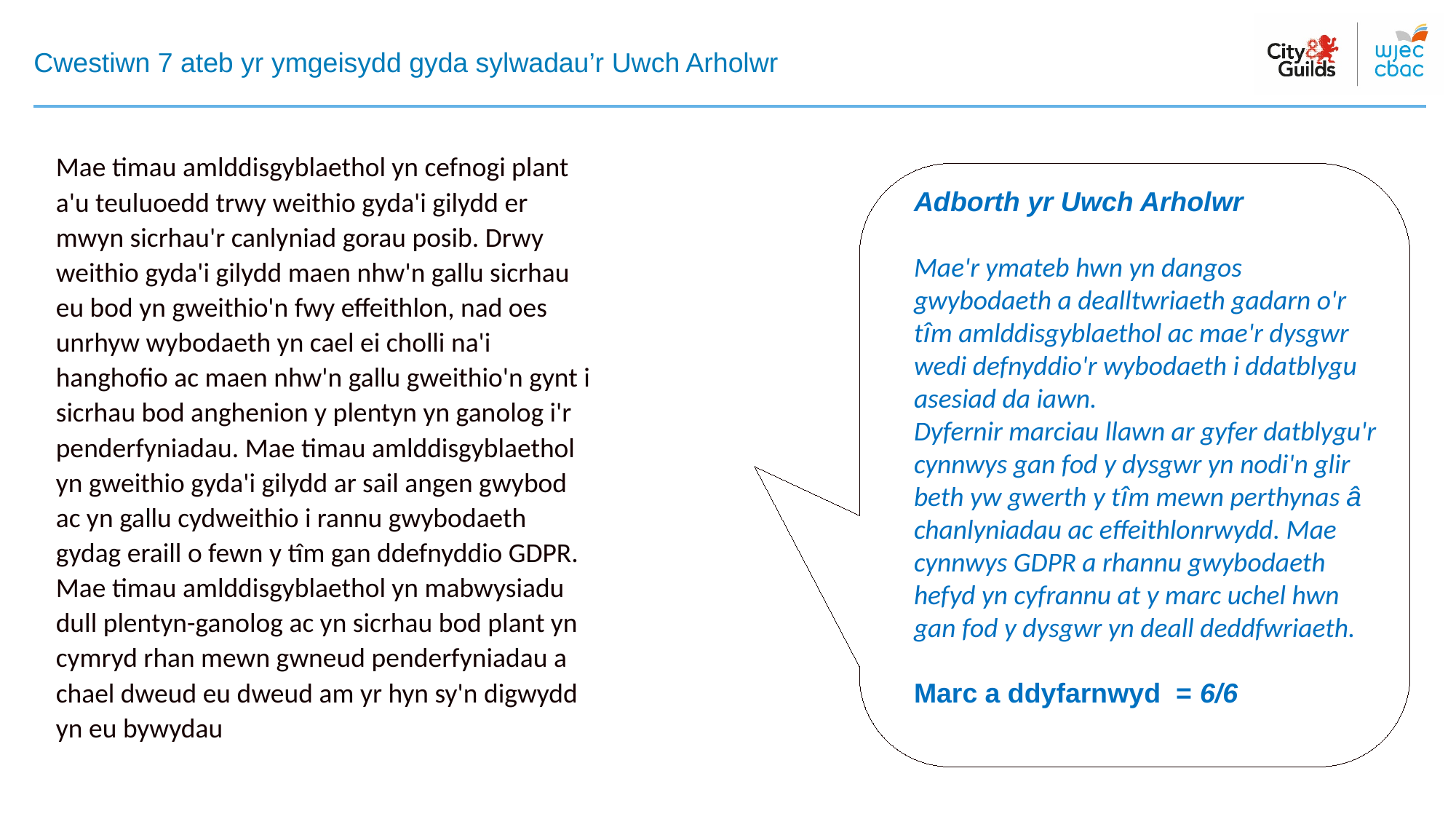

# Cwestiwn 7 ateb yr ymgeisydd gyda sylwadau’r Uwch Arholwr
Mae timau amlddisgyblaethol yn cefnogi plant a'u teuluoedd trwy weithio gyda'i gilydd er mwyn sicrhau'r canlyniad gorau posib. Drwy weithio gyda'i gilydd maen nhw'n gallu sicrhau eu bod yn gweithio'n fwy effeithlon, nad oes unrhyw wybodaeth yn cael ei cholli na'i hanghofio ac maen nhw'n gallu gweithio'n gynt i sicrhau bod anghenion y plentyn yn ganolog i'r penderfyniadau. Mae timau amlddisgyblaethol yn gweithio gyda'i gilydd ar sail angen gwybod ac yn gallu cydweithio i rannu gwybodaeth gydag eraill o fewn y tîm gan ddefnyddio GDPR. Mae timau amlddisgyblaethol yn mabwysiadu dull plentyn-ganolog ac yn sicrhau bod plant yn cymryd rhan mewn gwneud penderfyniadau a chael dweud eu dweud am yr hyn sy'n digwydd yn eu bywydau

Adborth yr Uwch Arholwr

Mae'r ymateb hwn yn dangos gwybodaeth a dealltwriaeth gadarn o'r tîm amlddisgyblaethol ac mae'r dysgwr wedi defnyddio'r wybodaeth i ddatblygu asesiad da iawn.
Dyfernir marciau llawn ar gyfer datblygu'r cynnwys gan fod y dysgwr yn nodi'n glir beth yw gwerth y tîm mewn perthynas â chanlyniadau ac effeithlonrwydd. Mae cynnwys GDPR a rhannu gwybodaeth hefyd yn cyfrannu at y marc uchel hwn gan fod y dysgwr yn deall deddfwriaeth.

Marc a ddyfarnwyd  = 6/6